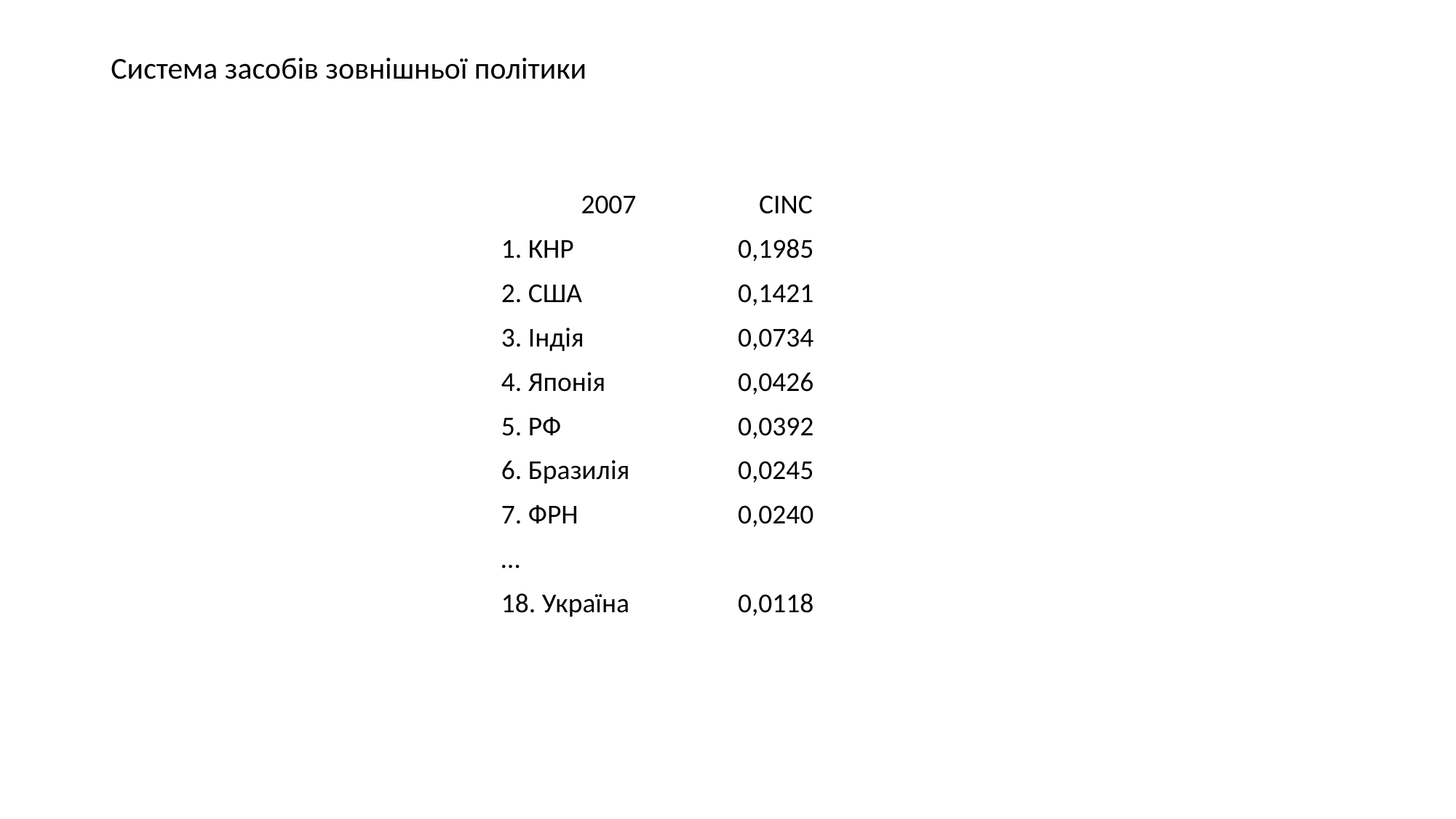

# Система засобів зовнішньої політики
| 2007 | CINC |
| --- | --- |
| 1. КНР | 0,1985 |
| 2. США | 0,1421 |
| 3. Індія | 0,0734 |
| 4. Японія | 0,0426 |
| 5. РФ | 0,0392 |
| 6. Бразилія | 0,0245 |
| 7. ФРН | 0,0240 |
| … |  |
| 18. Україна | 0,0118 |